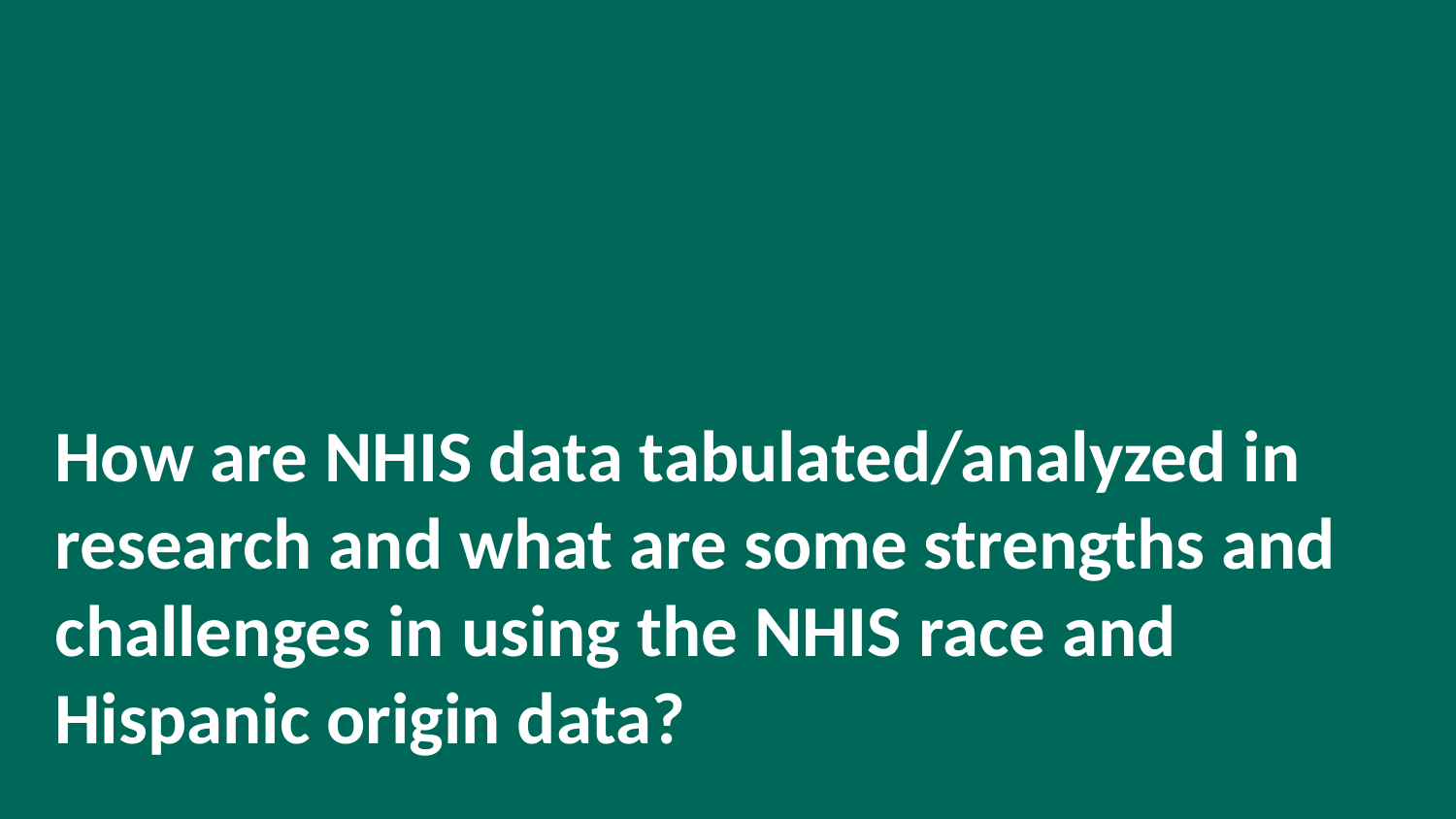

# How are NHIS data tabulated/analyzed in research and what are some strengths and challenges in using the NHIS race and Hispanic origin data?